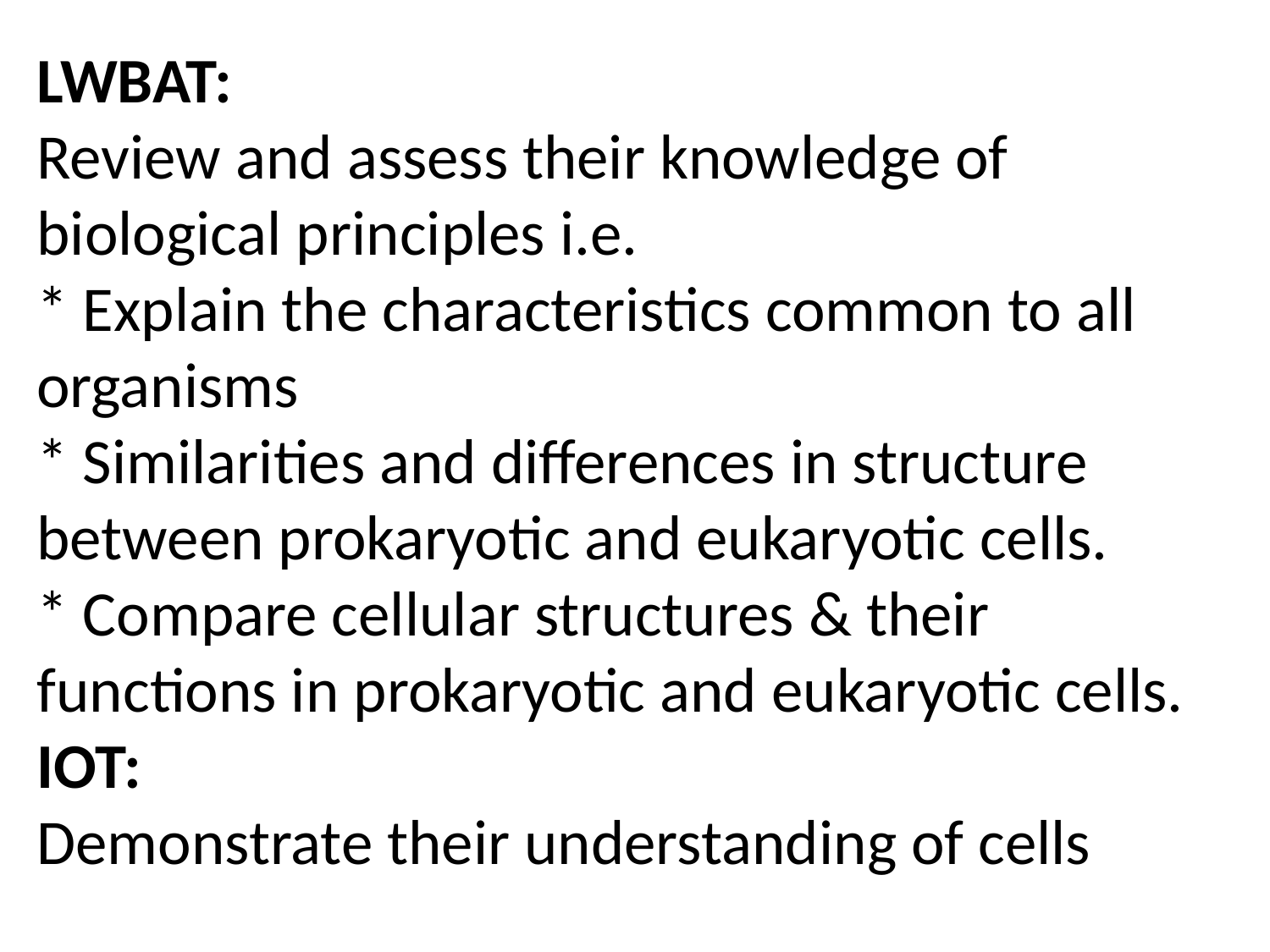

LWBAT:
Review and assess their knowledge of biological principles i.e.
* Explain the characteristics common to all organisms
* Similarities and differences in structure between prokaryotic and eukaryotic cells.
* Compare cellular structures & their functions in prokaryotic and eukaryotic cells.
IOT:
Demonstrate their understanding of cells